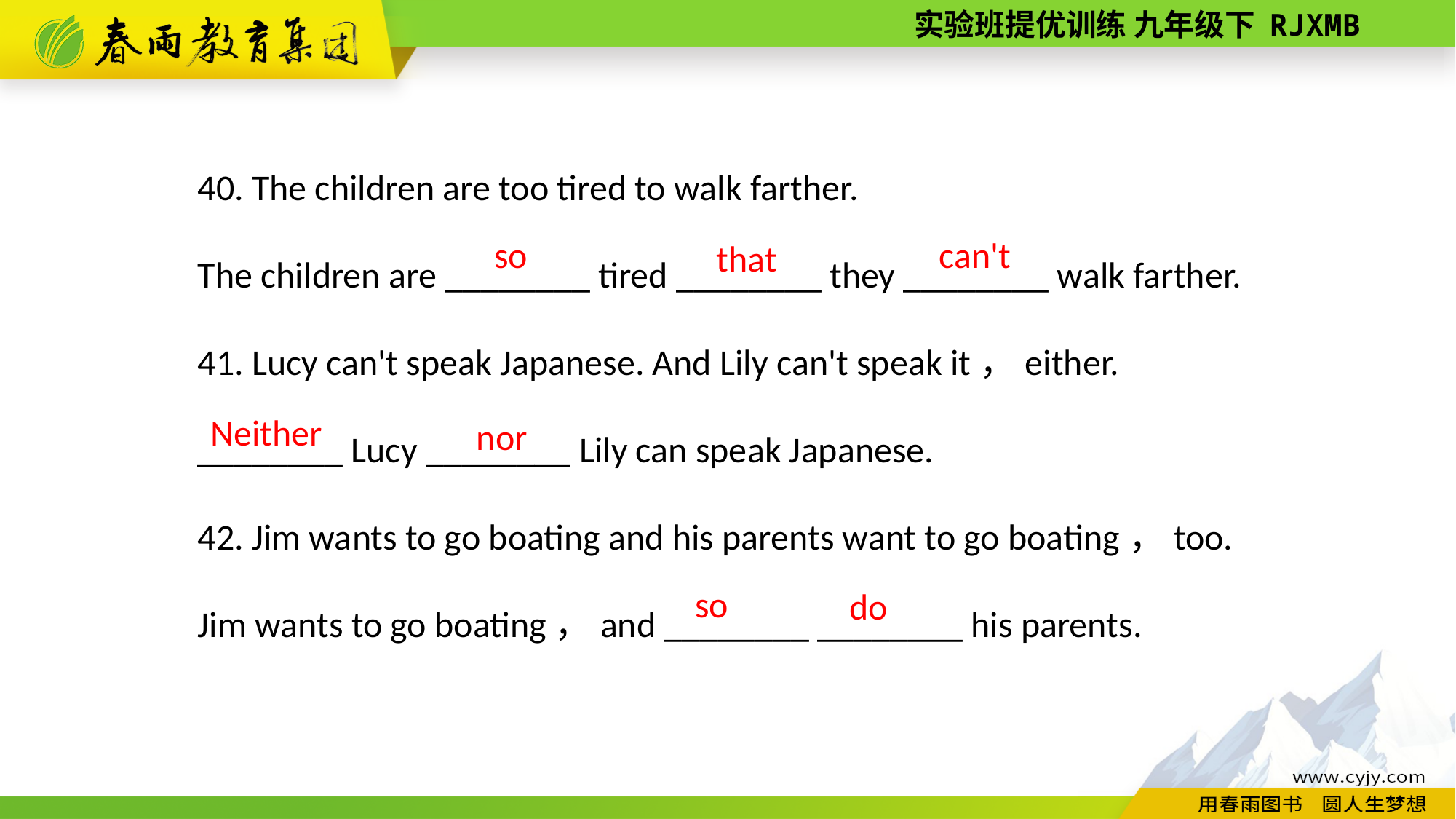

40. The children are too tired to walk farther.
The children are ________ tired ________ they ________ walk farther.
41. Lucy can't speak Japanese. And Lily can't speak it，either.
________ Lucy ________ Lily can speak Japanese.
42. Jim wants to go boating and his parents want to go boating，too.
Jim wants to go boating，and ________ ________ his parents.
can't
 so
that
Neither
nor
so
do